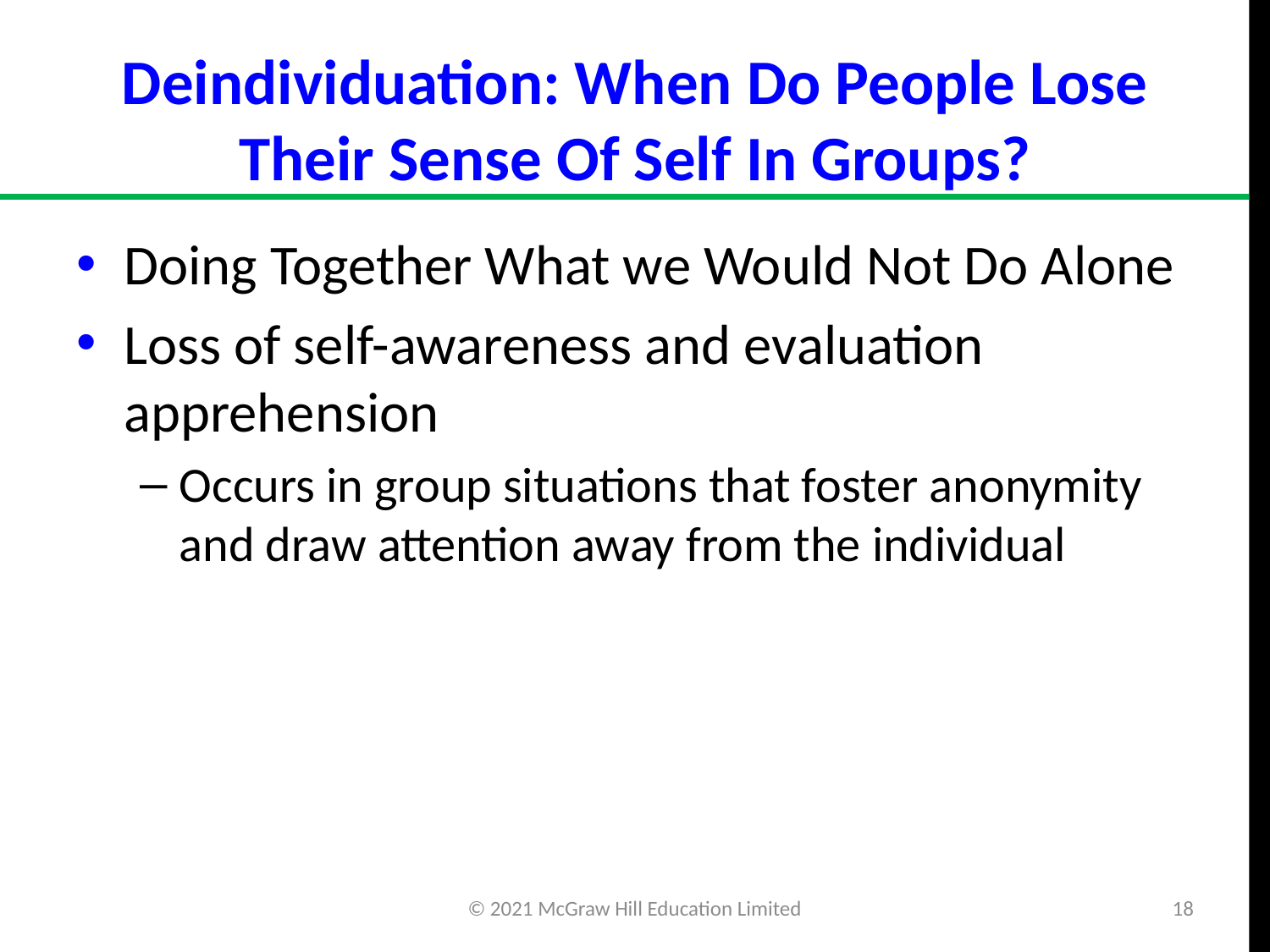

# Deindividuation: When Do People Lose Their Sense Of Self In Groups?
Doing Together What we Would Not Do Alone
Loss of self-awareness and evaluation apprehension
Occurs in group situations that foster anonymity and draw attention away from the individual

© 2021 McGraw Hill Education Limited
18